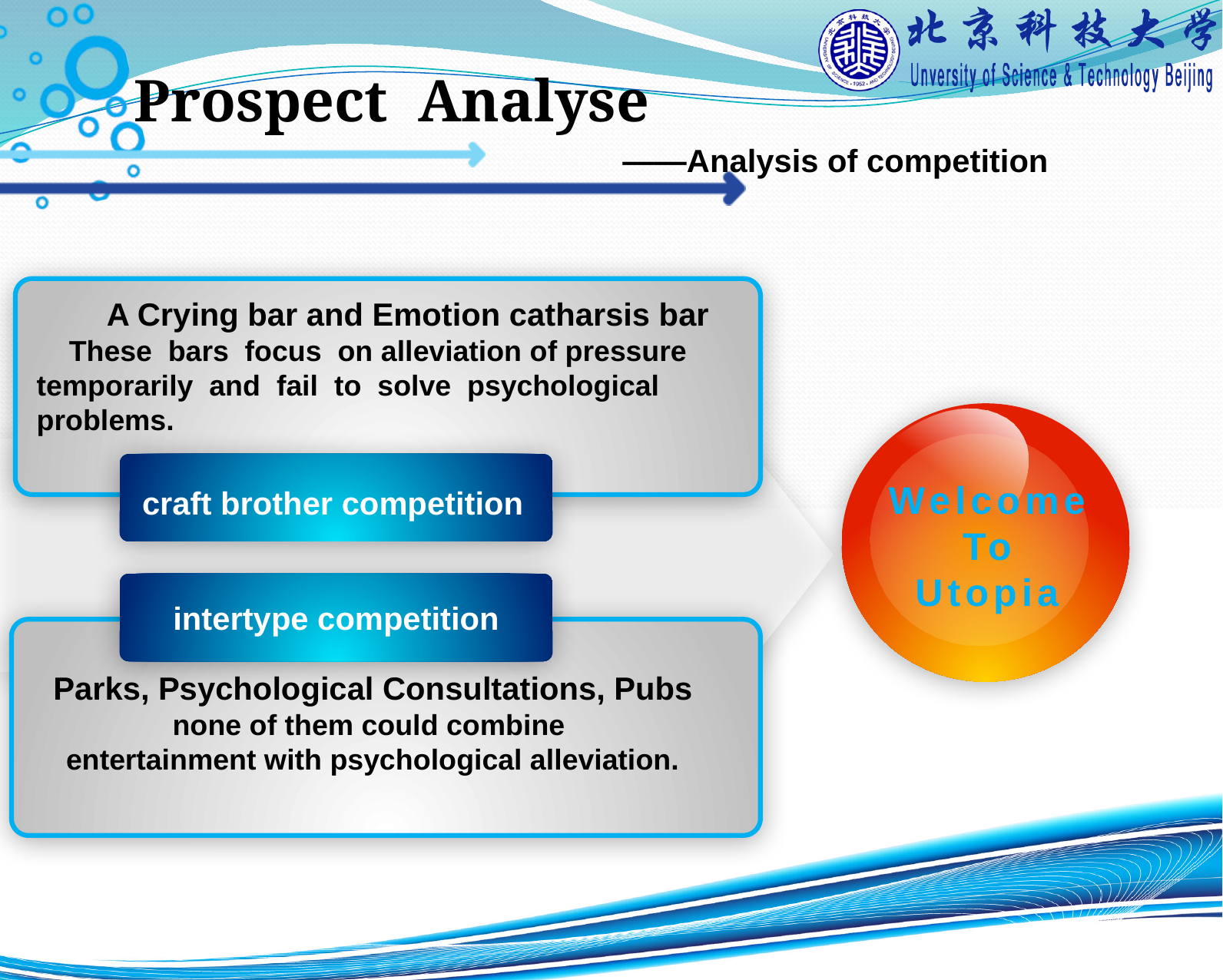

# Prospect  Analyse
——Analysis of competition

A Crying bar and Emotion catharsis bar
    These  bars  focus  on alleviation of pressure temporarily  and  fail  to  solve  psychological  problems.

  craft brother competition

intertype competition

Parks, Psychological Consultations, Pubs
none of them could combine
entertainment with psychological alleviation.

Welcome
To
Utopia